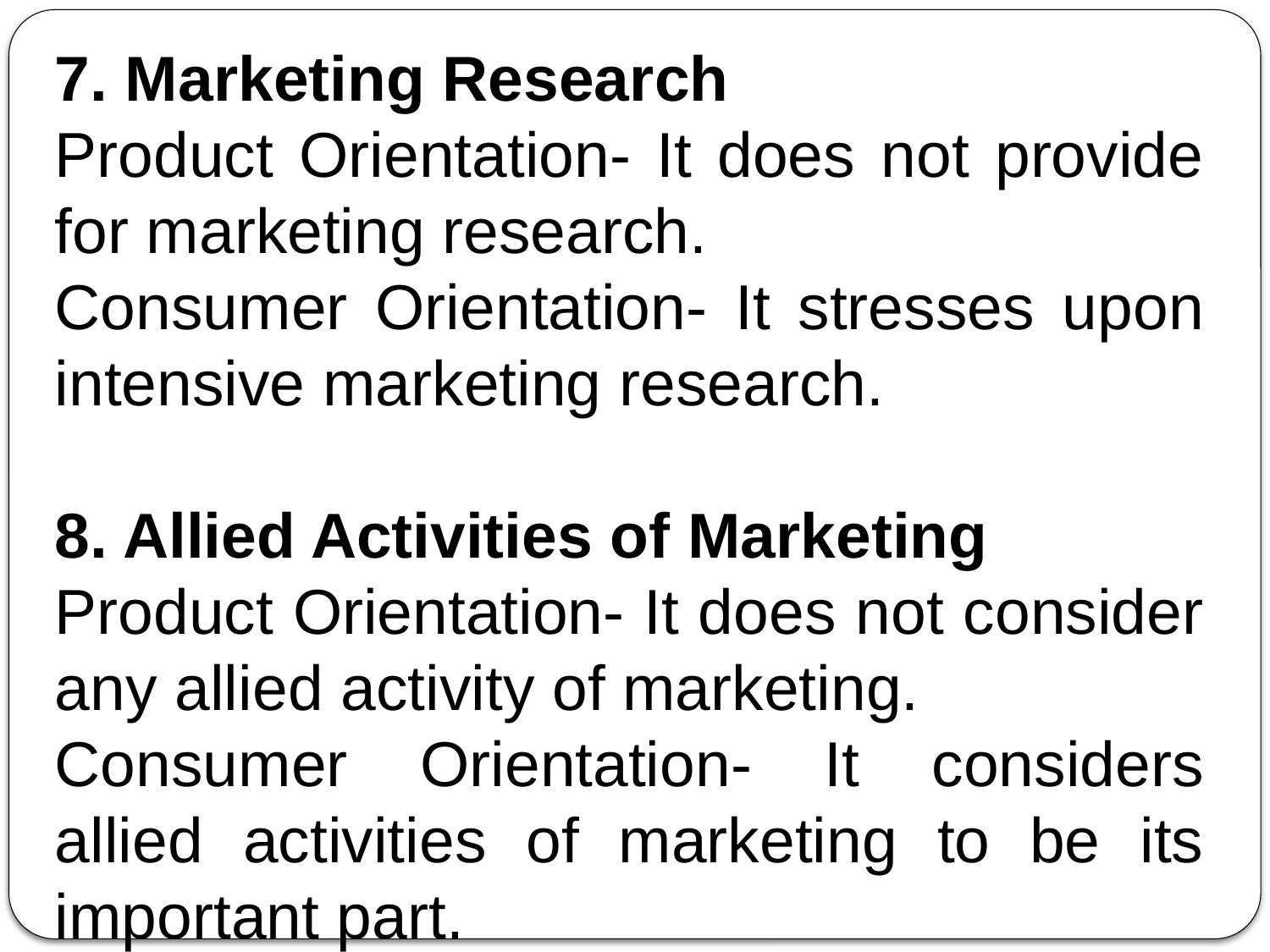

7. Marketing Research
Product Orientation- It does not provide for marketing research.
Consumer Orientation- It stresses upon intensive marketing research.

8. Allied Activities of Marketing
Product Orientation- It does not consider any allied activity of marketing.
Consumer Orientation- It considers allied activities of marketing to be its important part.